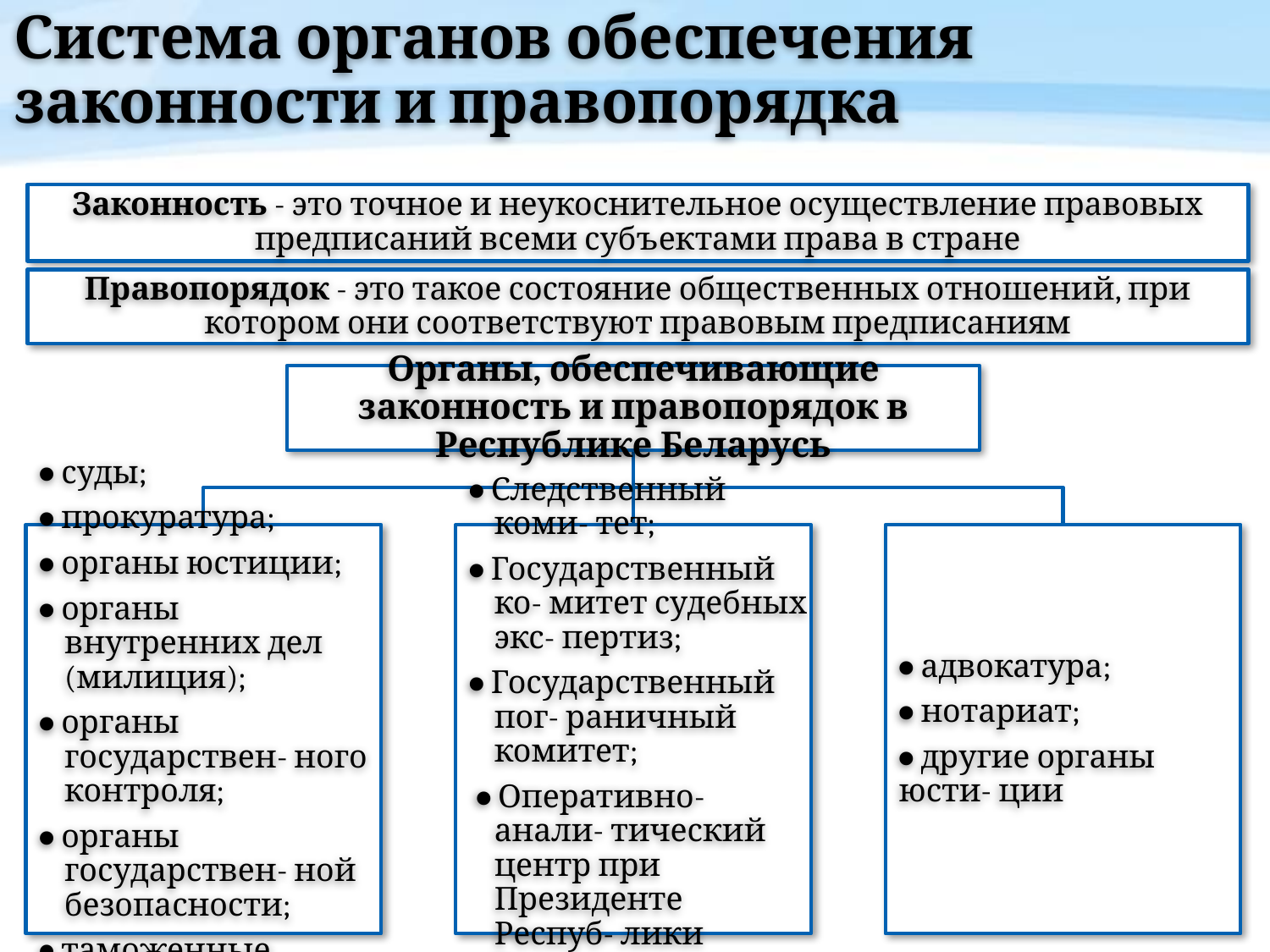

# Система органов обеспечения законности и правопорядка

Законность - это точное и неукоснительное осуществление правовых предписаний всеми субъектами права в стране

Правопорядок - это такое состояние общественных отношений, при котором они соответствуют правовым предписаниям

Органы, обеспечивающие законность и правопорядок в Республике Беларусь

⦁ суды;
⦁ прокуратура;
⦁ органы юстиции;
⦁ органы внутренних дел (милиция);
⦁ органы государствен- ного контроля;
⦁ органы государствен- ной безопасности;
⦁ таможенные органы

⦁ Следственный коми- тет;
⦁ Государственный ко- митет судебных экс- пертиз;
⦁ Государственный пог- раничный комитет;
 ⦁ Оперативно-анали- тический центр при Президенте Респуб- лики Беларусь

⦁ адвокатура;
⦁ нотариат;
⦁ другие органы юсти- ции